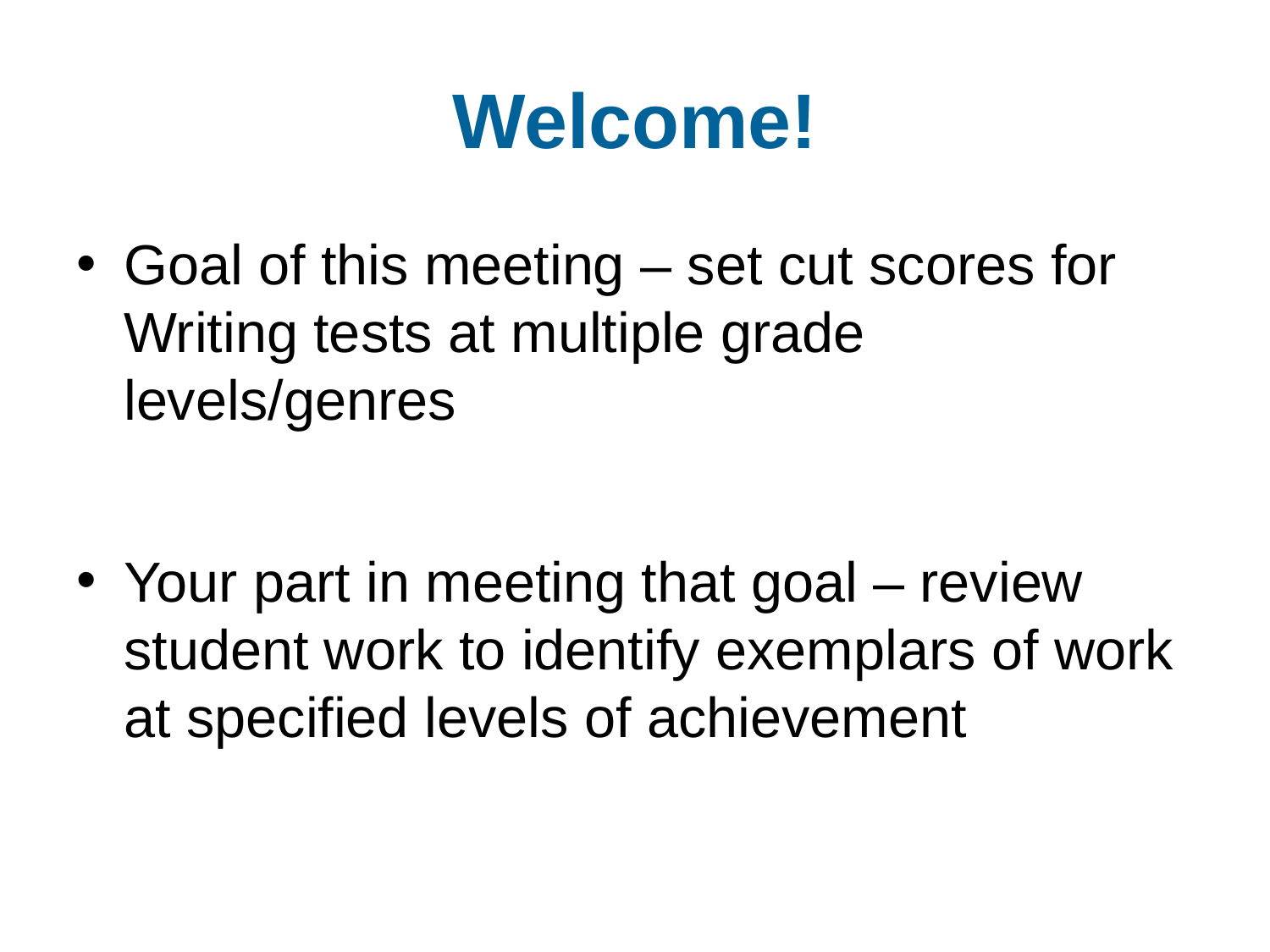

# Welcome!
Goal of this meeting – set cut scores for Writing tests at multiple grade levels/genres

Your part in meeting that goal – review student work to identify exemplars of work at specified levels of achievement